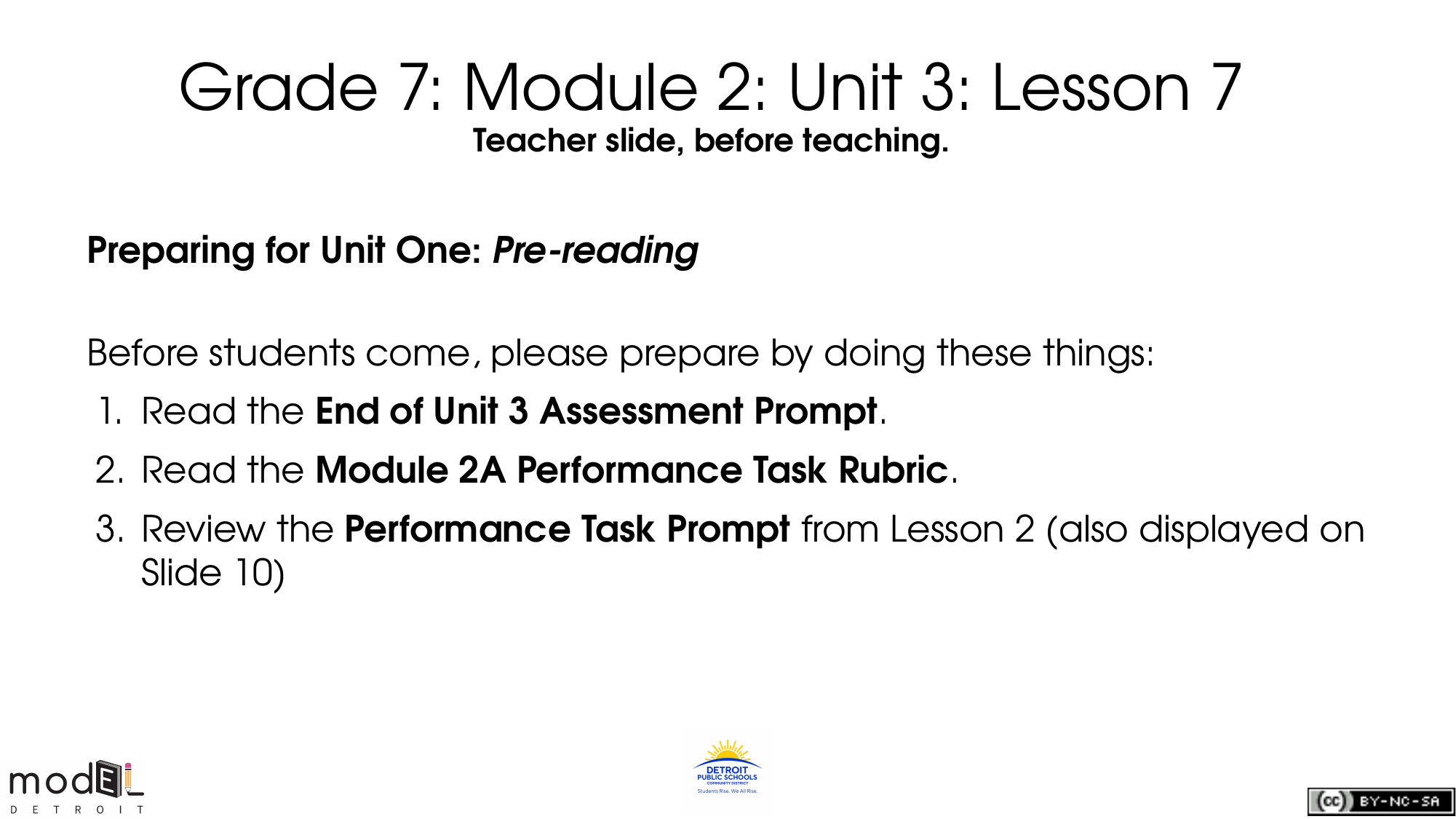

# Grade 7: Module 2: Unit 3: Lesson 7
Teacher slide, before teaching.
Preparing for Unit One: Pre-reading

Before students come, please prepare by doing these things:
Read the End of Unit 3 Assessment Prompt.
Read the Module 2A Performance Task Rubric.
Review the Performance Task Prompt from Lesson 2 (also displayed on Slide 10)